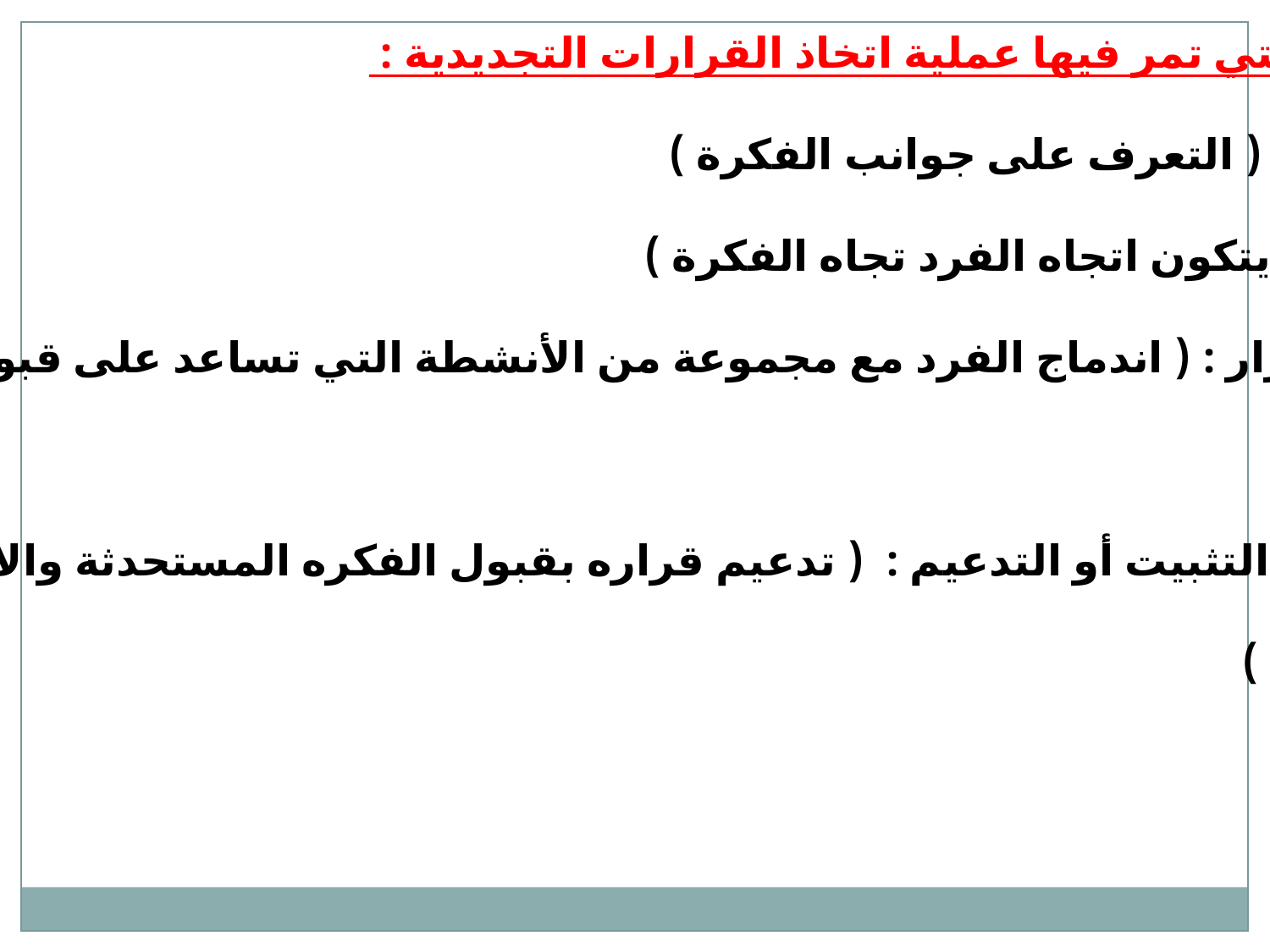

الخطوات  التي تمر فيها عملية اتخاذ القرارات التجديدية :

1 – المعرفة  ( التعرف على جوانب الفكرة )

2- الاقتناع ( يتكون اتجاه الفرد تجاه الفكرة )

3- اتخاذ القرار : ( اندماج الفرد مع مجموعة من الأنشطة التي تساعد على قبول الفكرة

المستحدثة )

4- التأكيد أو التثبيت أو التدعيم :  ( تدعيم قراره بقبول الفكره المستحدثة والاستمرار

 في تنفيذها )